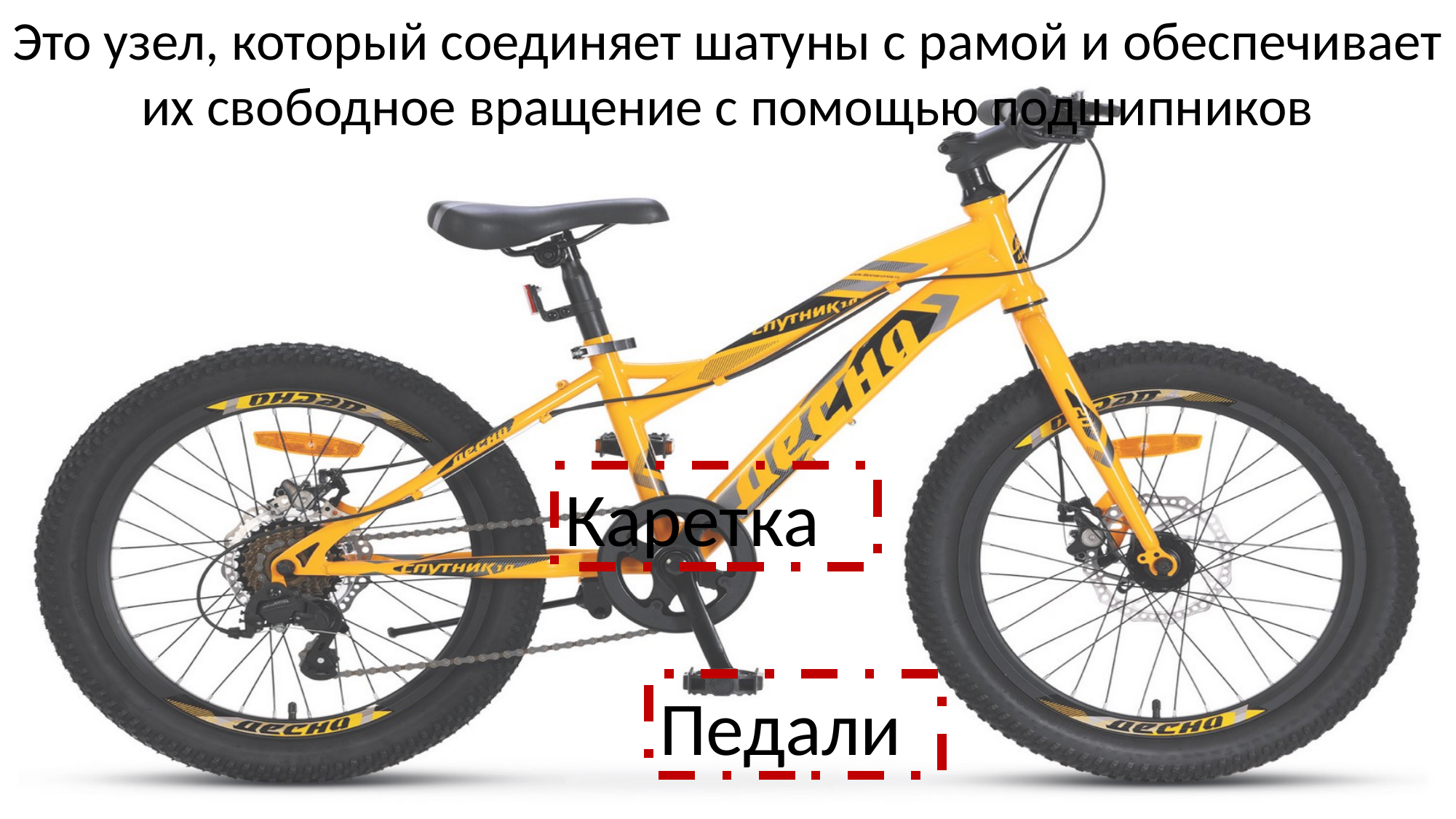

Это узел, который соединяет шатуны с рамой и обеспечивает их свободное вращение с помощью подшипников
Каретка
Педали